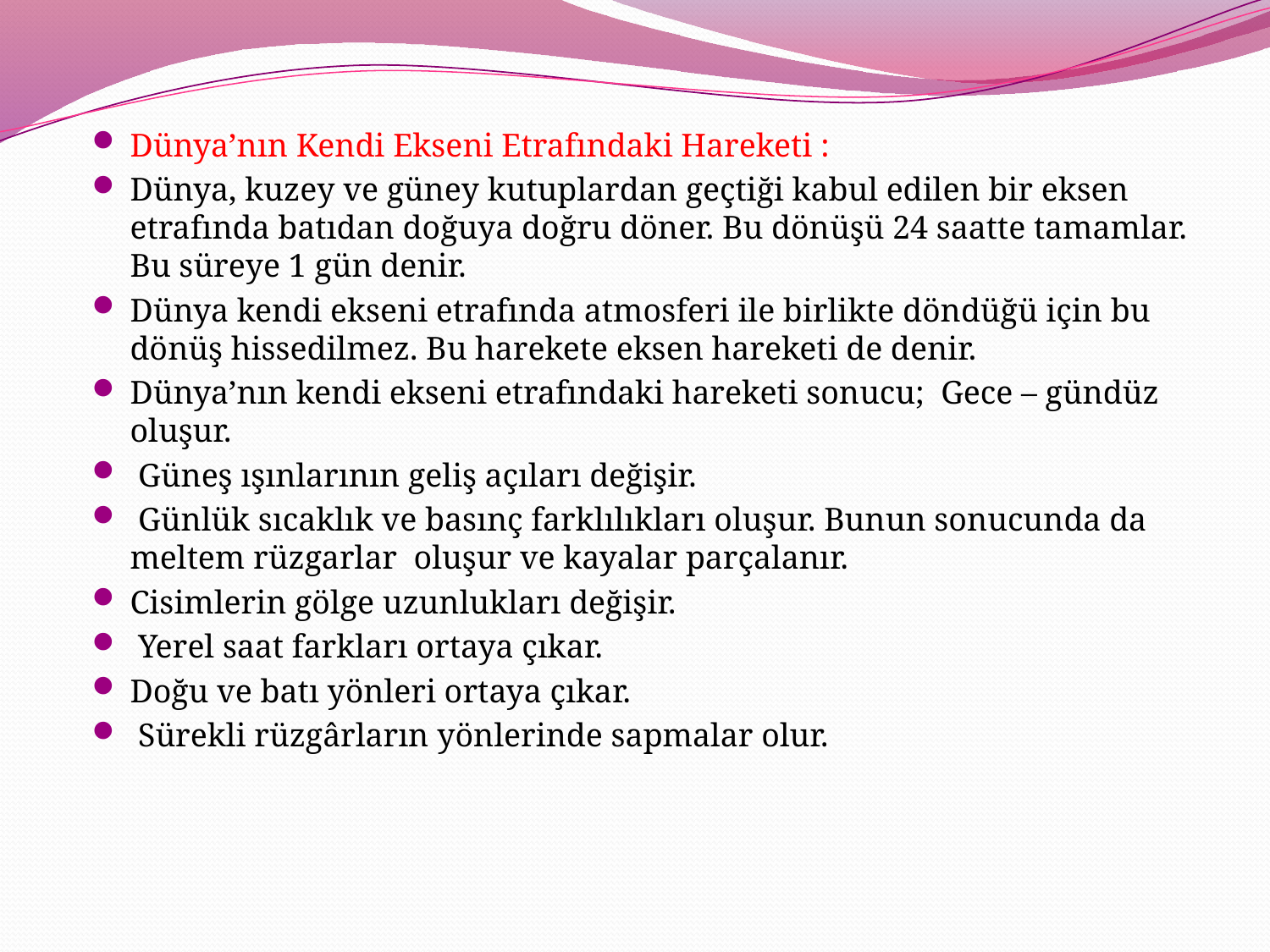

Dünya’nın Kendi Ekseni Etrafındaki Hareketi :
Dünya, kuzey ve güney kutuplardan geçtiği kabul edilen bir eksen etrafında batıdan doğuya doğru döner. Bu dönüşü 24 saatte tamamlar. Bu süreye 1 gün denir.
Dünya kendi ekseni etrafında atmosferi ile birlikte döndüğü için bu dönüş hissedilmez. Bu harekete eksen hareketi de denir.
Dünya’nın kendi ekseni etrafındaki hareketi sonucu;  Gece – gündüz oluşur.
 Güneş ışınlarının geliş açıları değişir.
 Günlük sıcaklık ve basınç farklılıkları oluşur. Bunun sonucunda da meltem rüzgarlar  oluşur ve kayalar parçalanır.
Cisimlerin gölge uzunlukları değişir.
 Yerel saat farkları ortaya çıkar.
Doğu ve batı yönleri ortaya çıkar.
 Sürekli rüzgârların yönlerinde sapmalar olur.